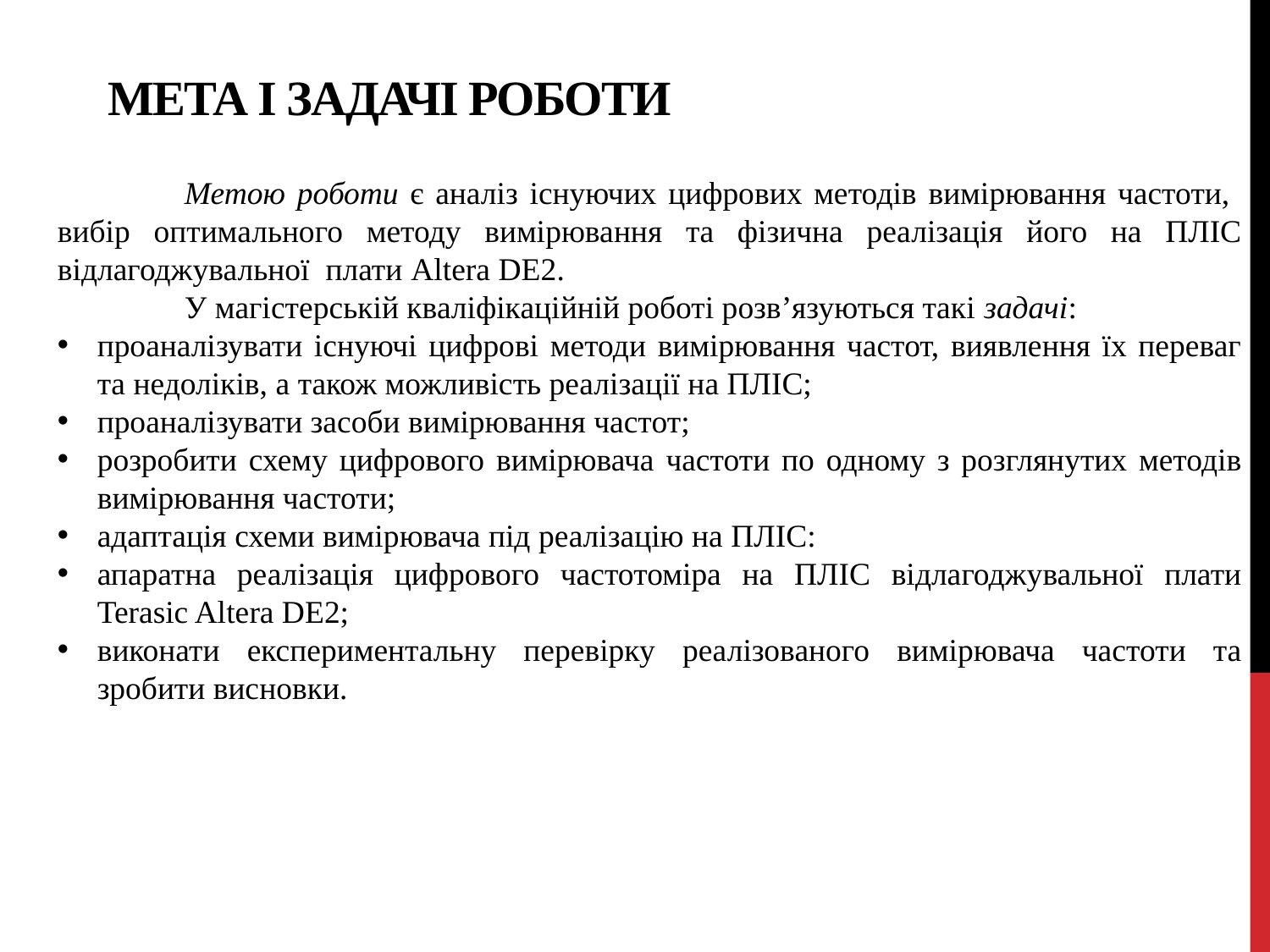

# Мета і задачі роботи
	Метою роботи є аналіз існуючих цифрових методів вимірювання частоти,  вибір оптимального методу вимірювання та фізична реалізація його на ПЛІС відлагоджувальної  плати Altera DE2.
	У магістерській кваліфікаційній роботі розв’язуються такі задачі:
проаналізувати існуючі цифрові методи вимірювання частот, виявлення їх переваг та недоліків, а також можливість реалізації на ПЛІС;
проаналізувати засоби вимірювання частот;
розробити схему цифрового вимірювача частоти по одному з розглянутих методів вимірювання частоти;
адаптація схеми вимірювача під реалізацію на ПЛІС:
апаратна реалізація цифрового частотоміра на ПЛІС відлагоджувальної плати Terasic Altera DE2;
виконати експериментальну перевірку реалізованого вимірювача частоти та зробити висновки.